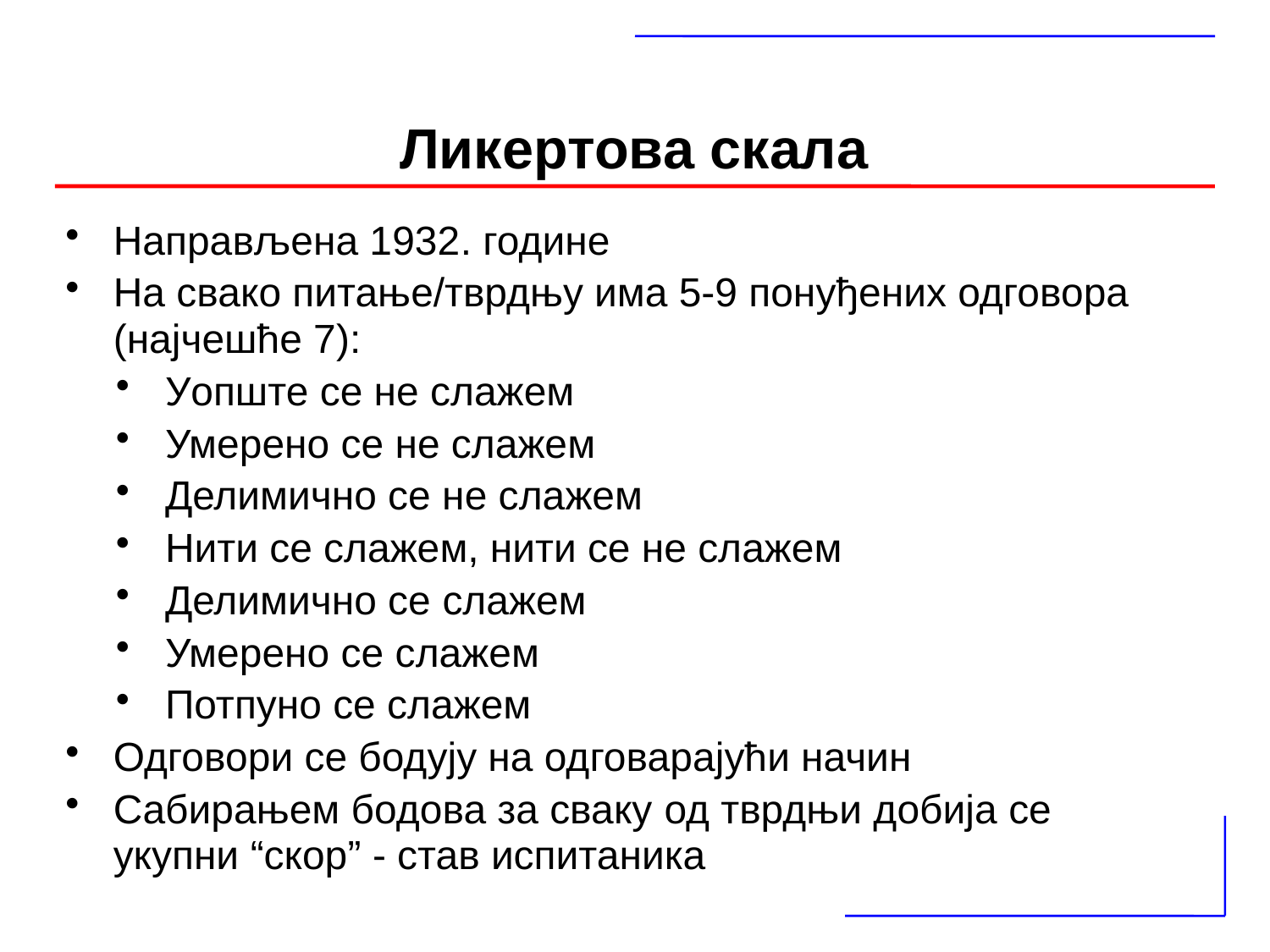

Ликертова скала
Направљена 1932. године
На свако питање/тврдњу има 5-9 понуђених одговора (најчешће 7):
Уопште се не слажем
Умерено се не слажем
Делимично се не слажем
Нити се слажем, нити се не слажем
Делимично се слажем
Умерено се слажем
Потпуно се слажем
Одговори се бодују на одговарајући начин
Сабирањем бодова за сваку од тврдњи добија се укупни “скор” - став испитаника